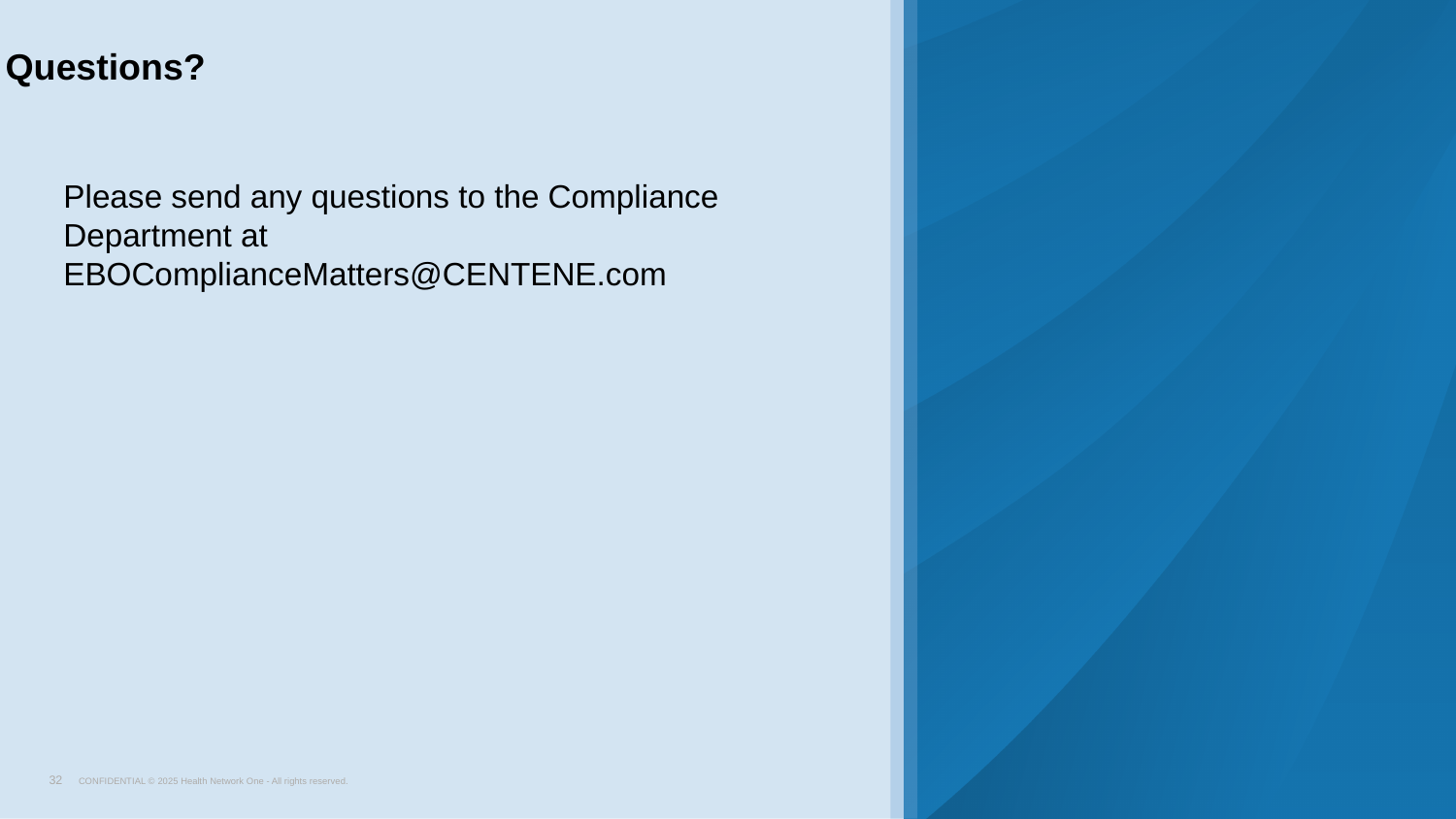

Questions?

Please send any questions to the Compliance Department at EBOComplianceMatters@CENTENE.com
32